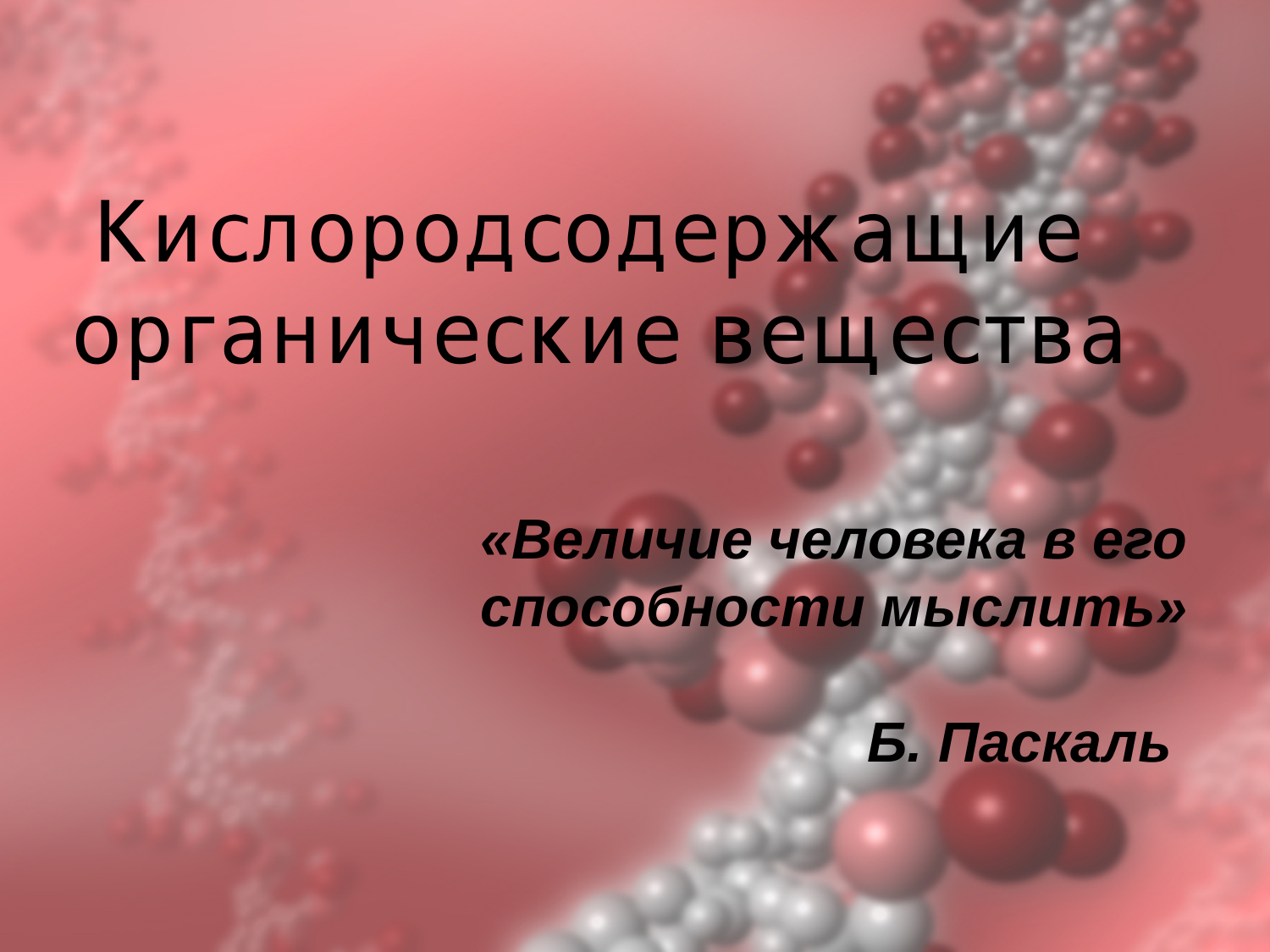

# Кислородсодержащие органические вещества
«Величие человека в его способности мыслить»
                                                              Б. Паскаль